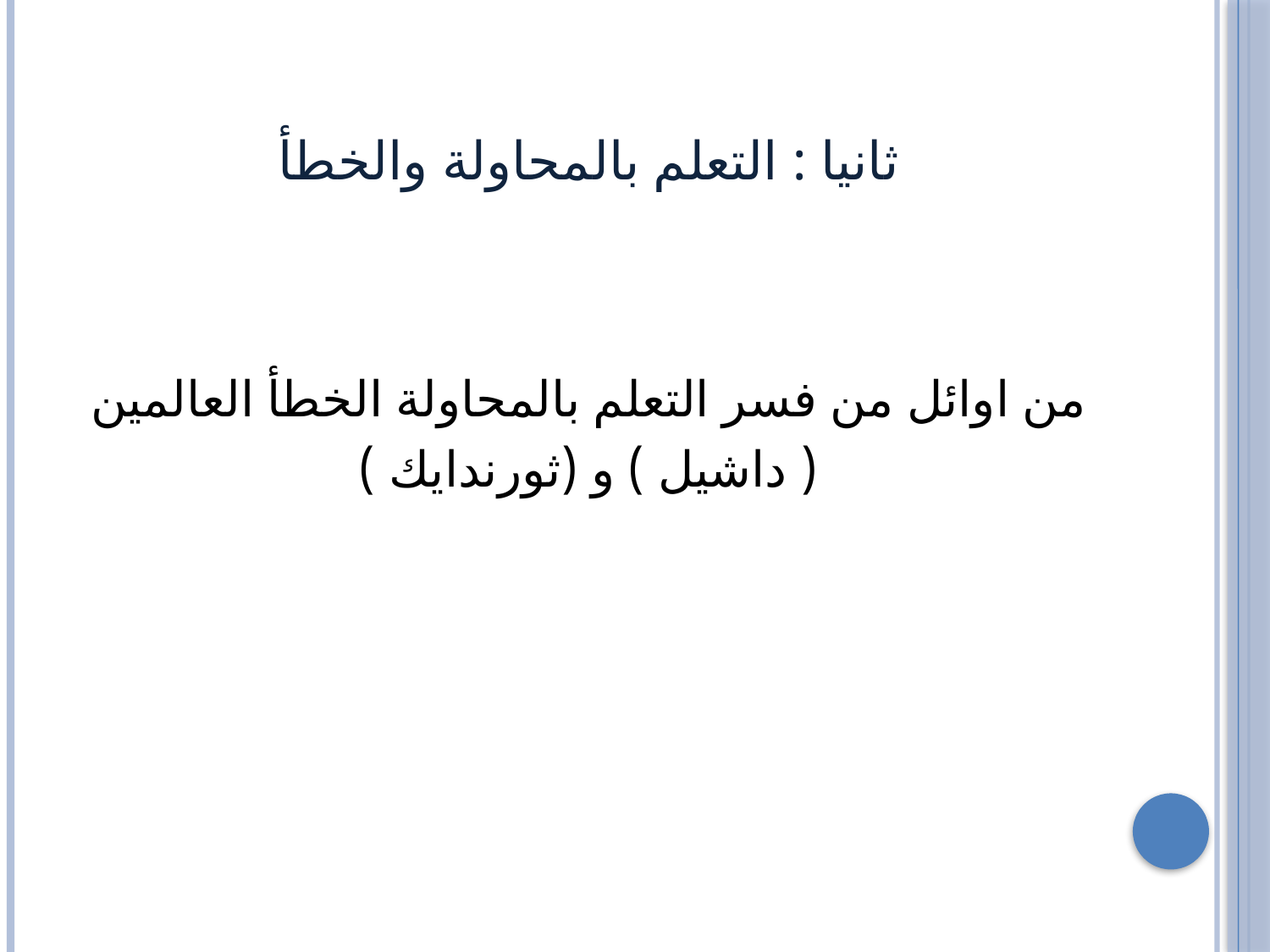

# ثانيا : التعلم بالمحاولة والخطأ

من اوائل من فسر التعلم بالمحاولة الخطأ العالمين
( داشيل ) و (ثورندايك )